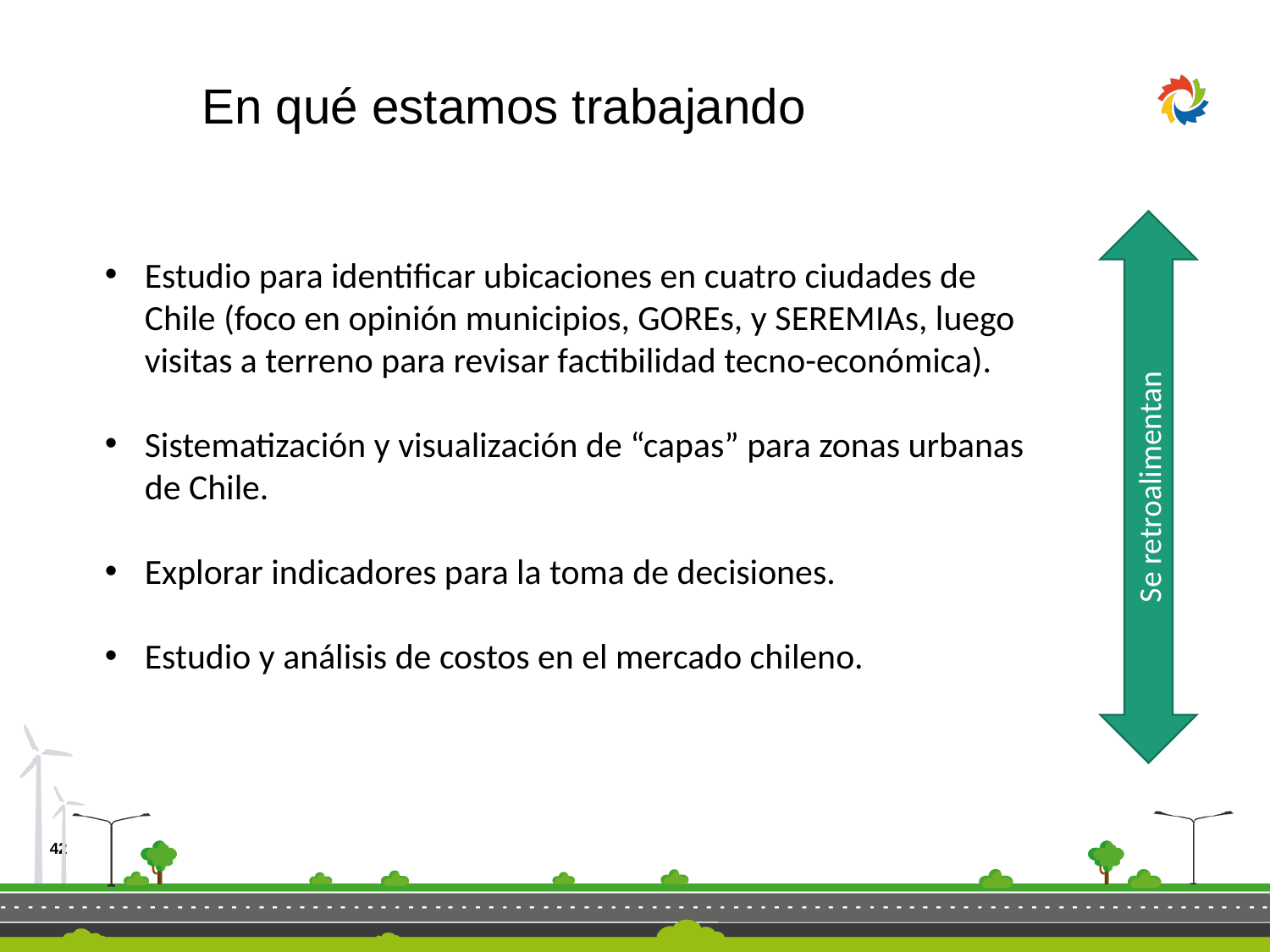

En qué estamos trabajando
Se retroalimentan
Estudio para identificar ubicaciones en cuatro ciudades de Chile (foco en opinión municipios, GOREs, y SEREMIAs, luego visitas a terreno para revisar factibilidad tecno-económica).

Sistematización y visualización de “capas” para zonas urbanas de Chile.

Explorar indicadores para la toma de decisiones.

Estudio y análisis de costos en el mercado chileno.